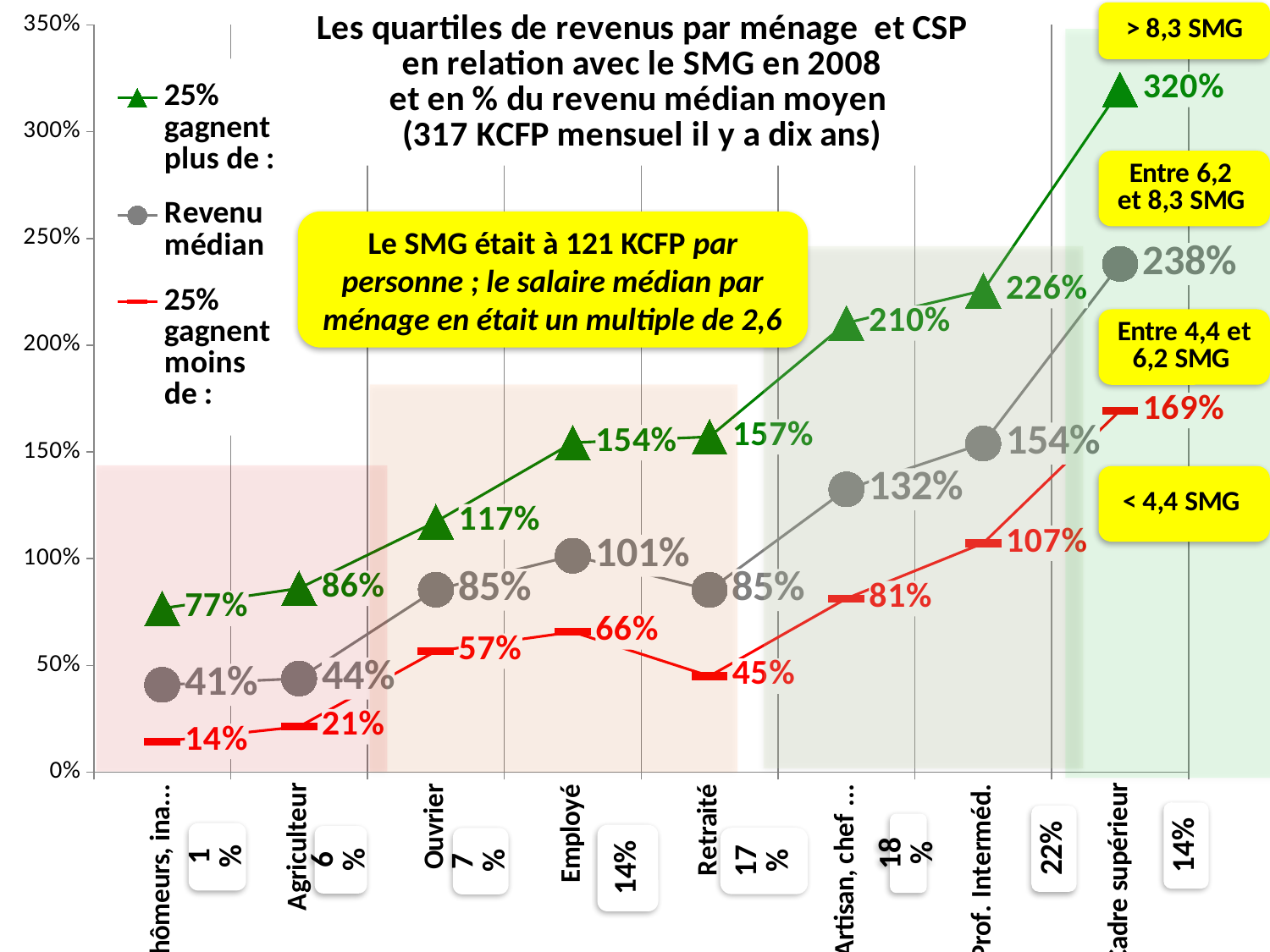

### Chart: Les quartiles de revenus par ménage  et CSP
 en relation avec le SMG en 2008
et en % du revenu médian moyen
(317 KCFP mensuel il y a dix ans)

| Category | 25% gagnent plus de : | Revenu médian | 25% gagnent moins de : |
|---|---|---|---|
| Chômeurs, inactifs | 0.767394321766561 | 0.409305993690852 | 0.144059936908517 |
| Agriculteur | 0.86110094637224 | 0.438788643533123 | 0.213195583596215 |
| Ouvrier | 1.17336593059937 | 0.854889589905363 | 0.567034700315457 |
| Employé | 1.543416403785489 | 1.014066246056782 | 0.65710094637224 |
| Retraité | 1.570955835962145 | 0.853839116719243 | 0.45008832807571 |
| Artisan, chef d'ent. | 2.10410094637224 | 1.324921135646688 | 0.813406940063092 |
| Prof. Interméd. | 2.256230283911672 | 1.539788643533123 | 1.07255520504732 |
| Cadre supérieur | 3.197889589905363 | 2.380779179810724 | 1.69381072555205 |
Le SMG était à 121 KCFP par personne ; le salaire médian par ménage en était un multiple de 2,6